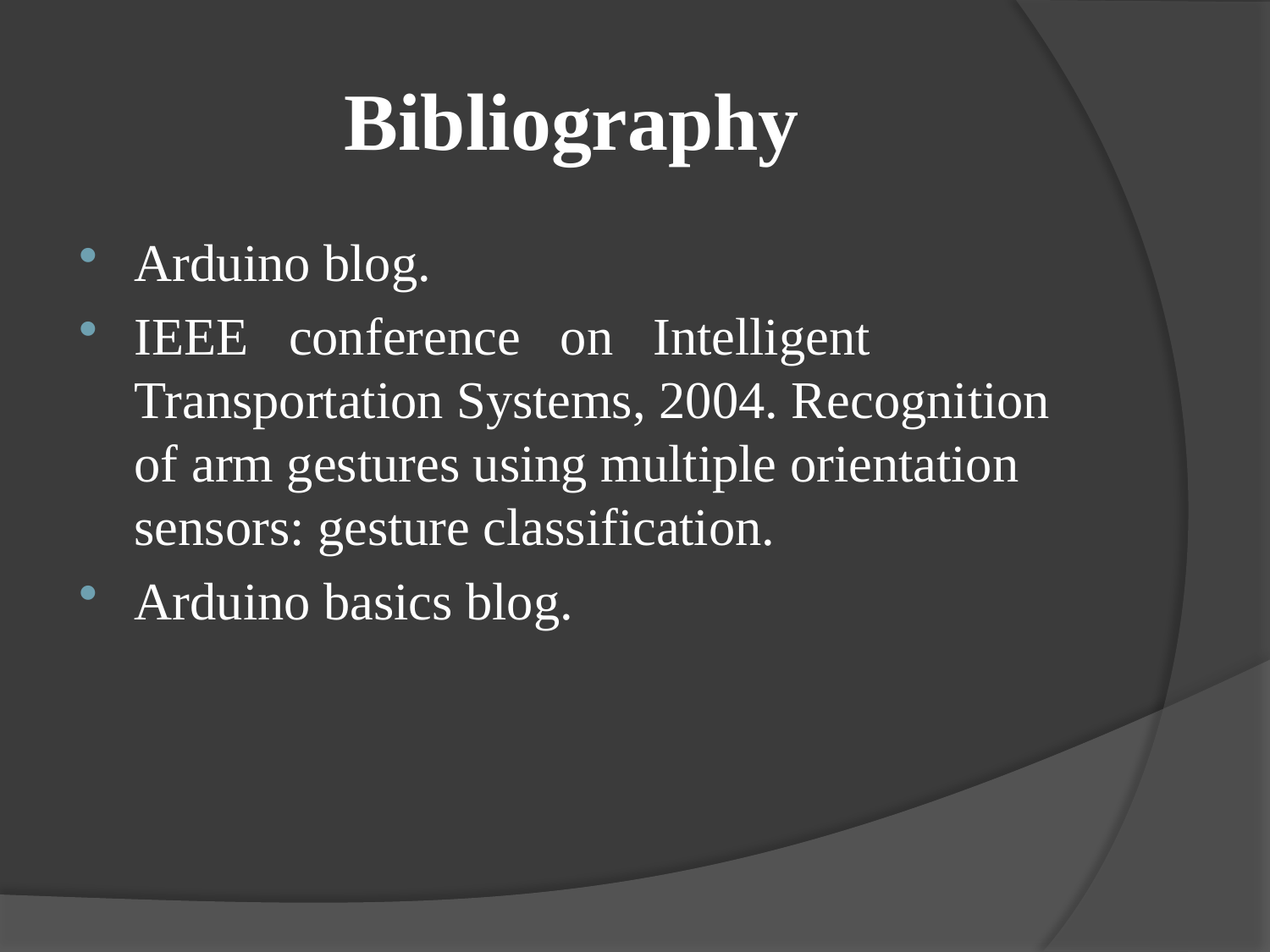

# Bibliography
Arduino blog.
IEEE   conference   on   Intelligent   Transportation Systems, 2004. Recognition of arm gestures using multiple orientation sensors: gesture classification.
Arduino basics blog.